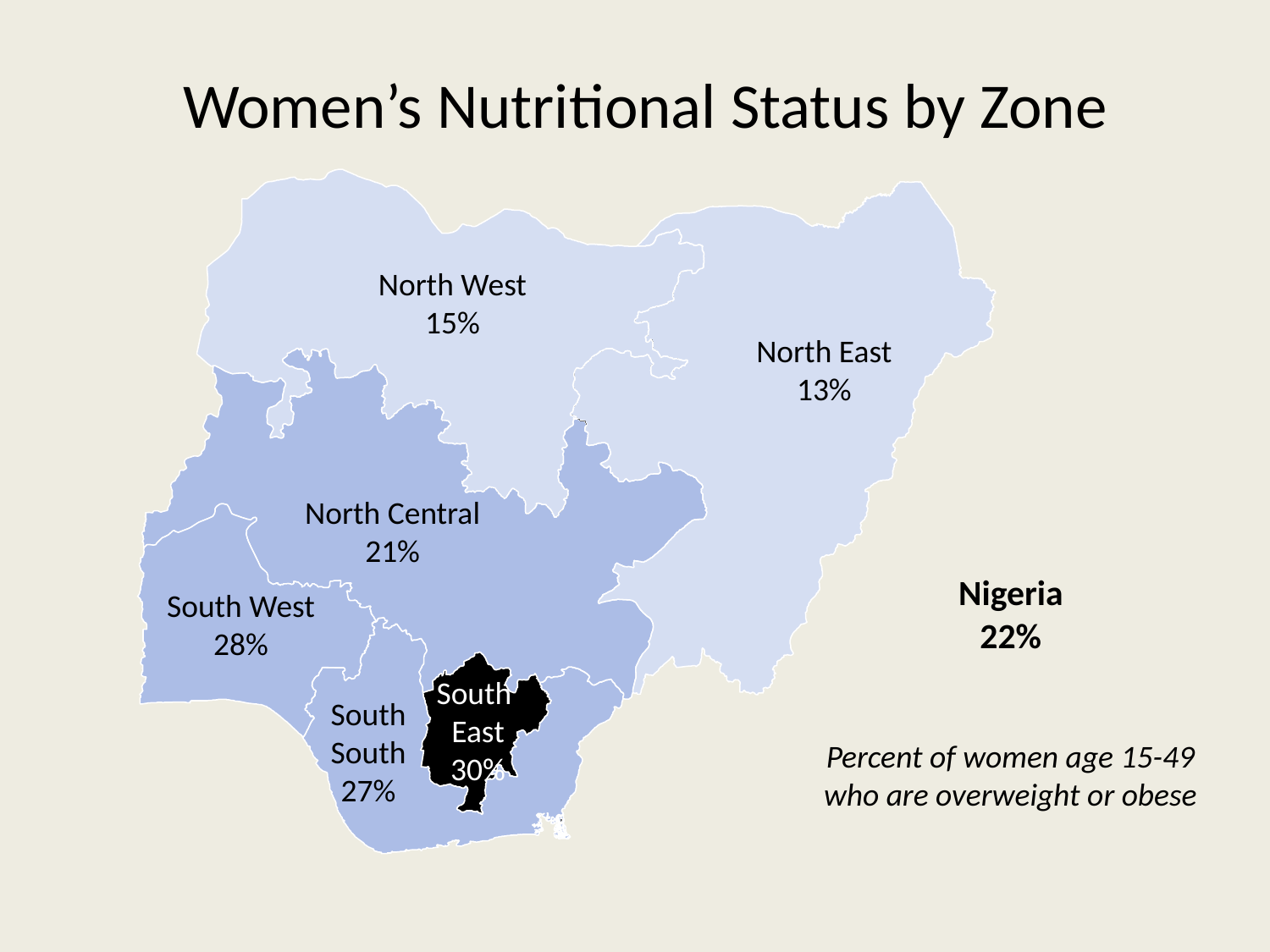

# Women’s Nutritional Status by Zone

North West
15%
North East
13%
North Central
21%
South West
28%
South
East
30%
South
South
27%
Nigeria
22%
Percent of women age 15-49 who are overweight or obese